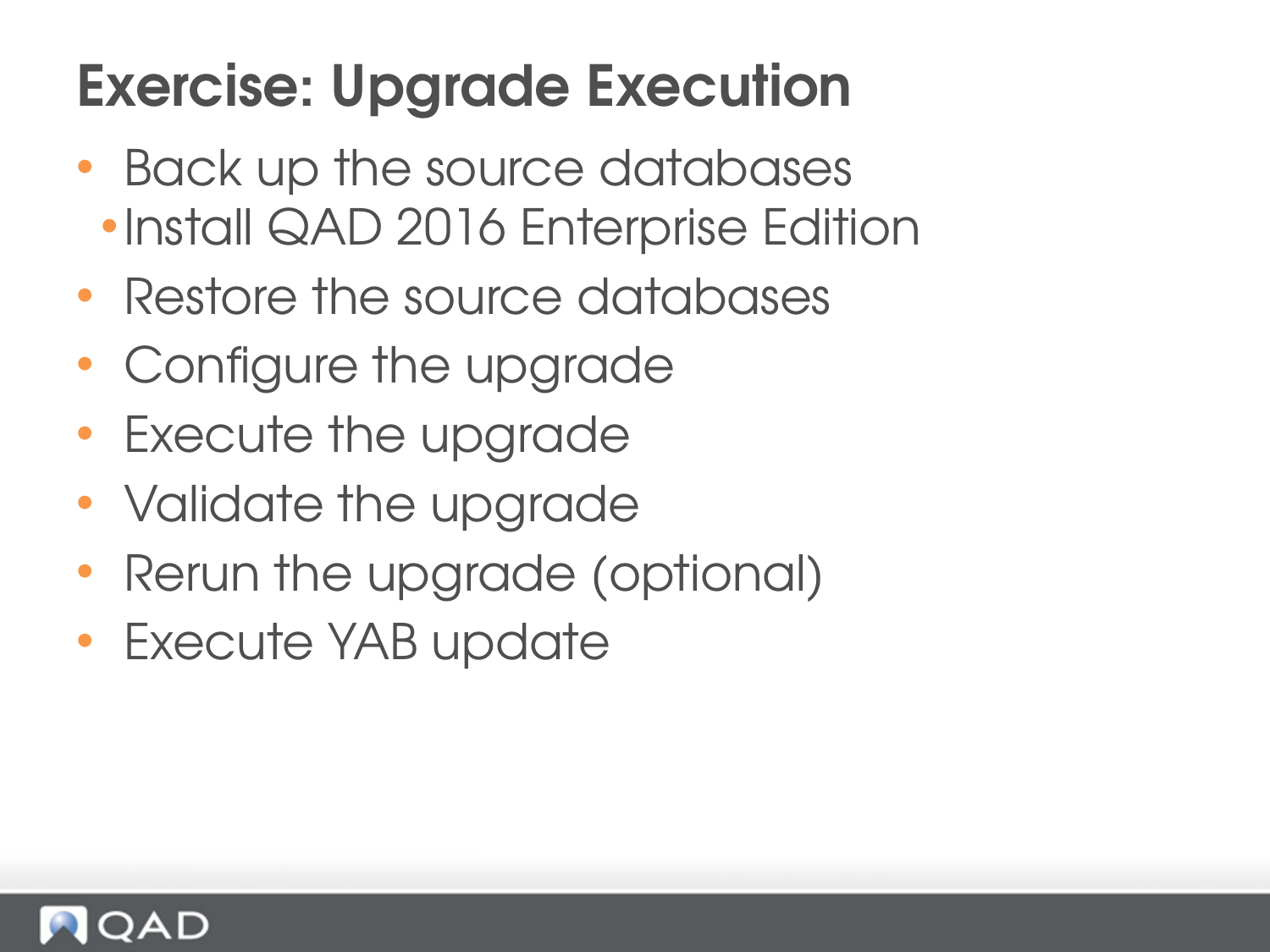

# Exercise: Upgrade Execution
Back up the source databases
Install QAD 2016 Enterprise Edition
Restore the source databases
Configure the upgrade
Execute the upgrade
Validate the upgrade
Rerun the upgrade (optional)
Execute YAB update